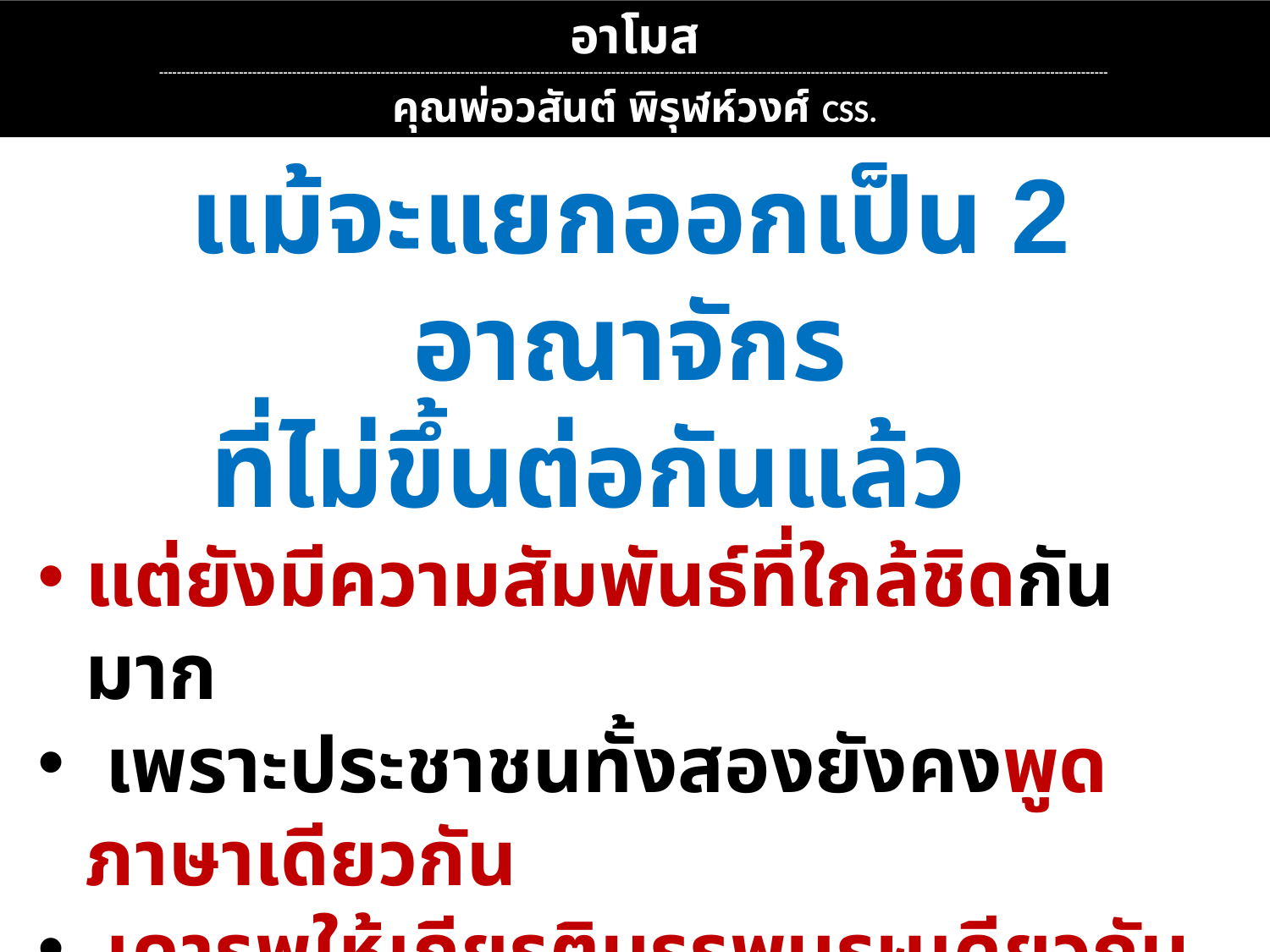

อาโมส
----------------------------------------------------------------------------------------------------------------------------------------------------------------------------------------------------------------------
คุณพ่อวสันต์ พิรุฬห์วงศ์ CSS.
แม้จะแยกออกเป็น 2 อาณาจักร
ที่ไม่ขึ้นต่อกันแล้ว
แต่ยังมีความสัมพันธ์ที่ใกล้ชิดกันมาก
 เพราะประชาชนทั้งสองยังคงพูดภาษาเดียวกัน
 เคารพให้เกียรติบรรพบุรุษเดียวกัน
 มีขนบธรรมเนียมและประเพณีที่เหมือนๆ กัน
ยังคงสามารถเดินทางไปมาหาสู่กันได้อย่าง	สะดวก (ประชาชน)